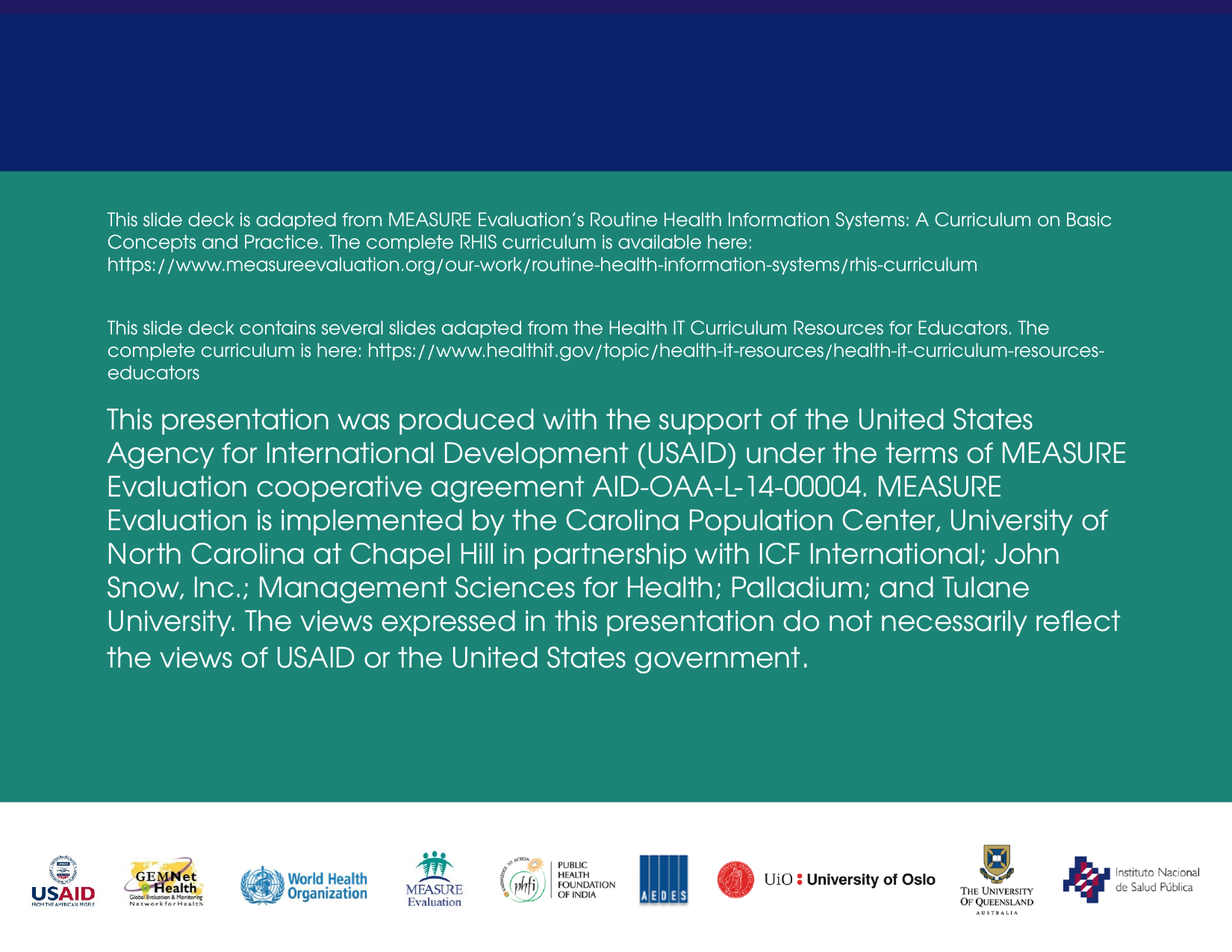

This slide deck is adapted from MEASURE Evaluation’s Routine Health Information Systems: A Curriculum on Basic Concepts and Practice. The complete RHIS curriculum is available here:
https://www.measureevaluation.org/our-work/routine-health-information-systems/rhis-curriculum

This slide deck contains several slides adapted from the Health IT Curriculum Resources for Educators. The complete curriculum is here: https://www.healthit.gov/topic/health-it-resources/health-it-curriculum-resources-educators
This presentation was produced with the support of the United States Agency for International Development (USAID) under the terms of MEASURE Evaluation cooperative agreement AID-OAA-L-14-00004. MEASURE Evaluation is implemented by the Carolina Population Center, University of North Carolina at Chapel Hill in partnership with ICF International; John Snow, Inc.; Management Sciences for Health; Palladium; and Tulane University. The views expressed in this presentation do not necessarily reflect the views of USAID or the United States government.